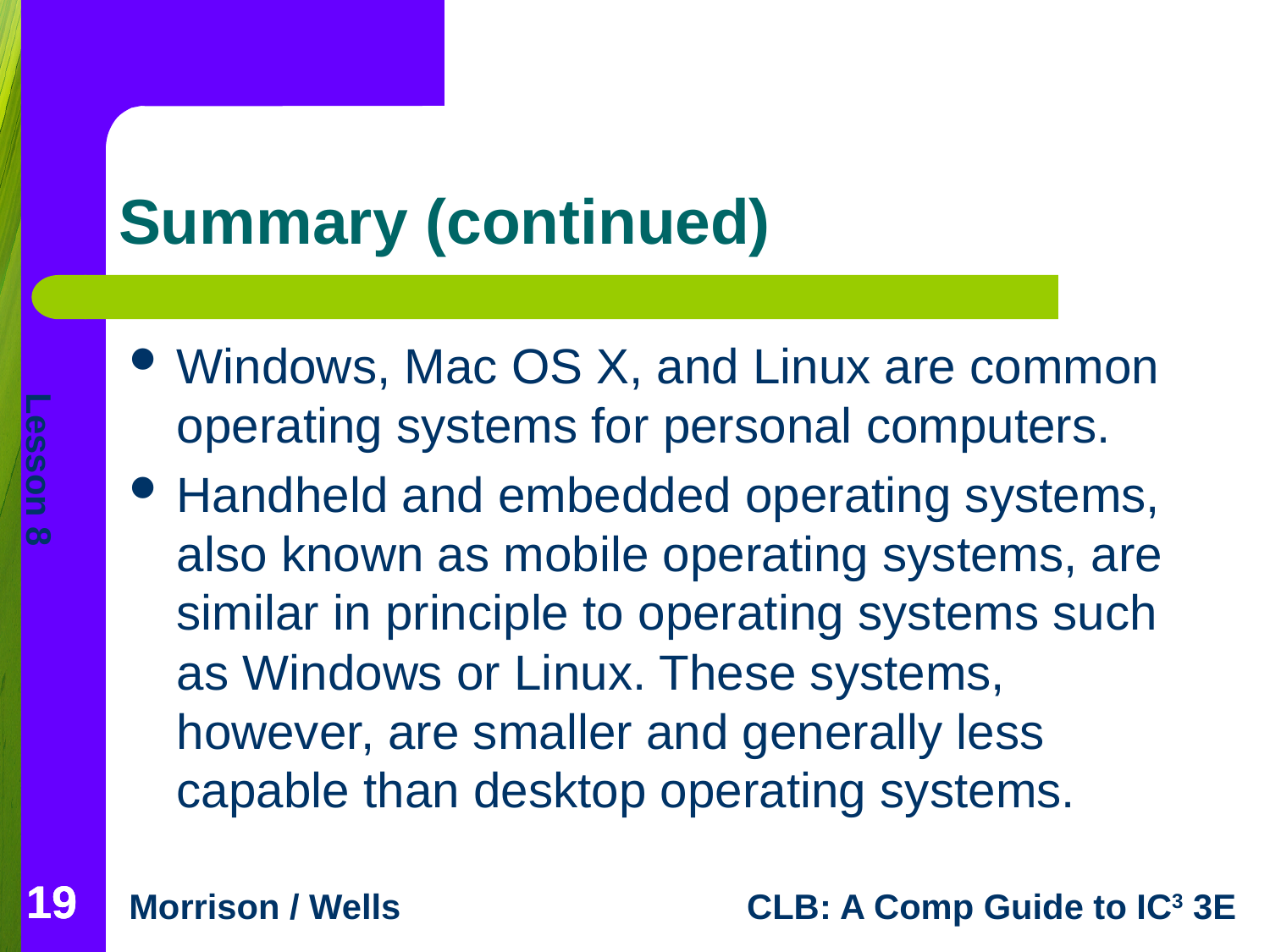

# Summary (continued)
Windows, Mac OS X, and Linux are common operating systems for personal computers.
Handheld and embedded operating systems, also known as mobile operating systems, are similar in principle to operating systems such as Windows or Linux. These systems, however, are smaller and generally less capable than desktop operating systems.
19
19
19